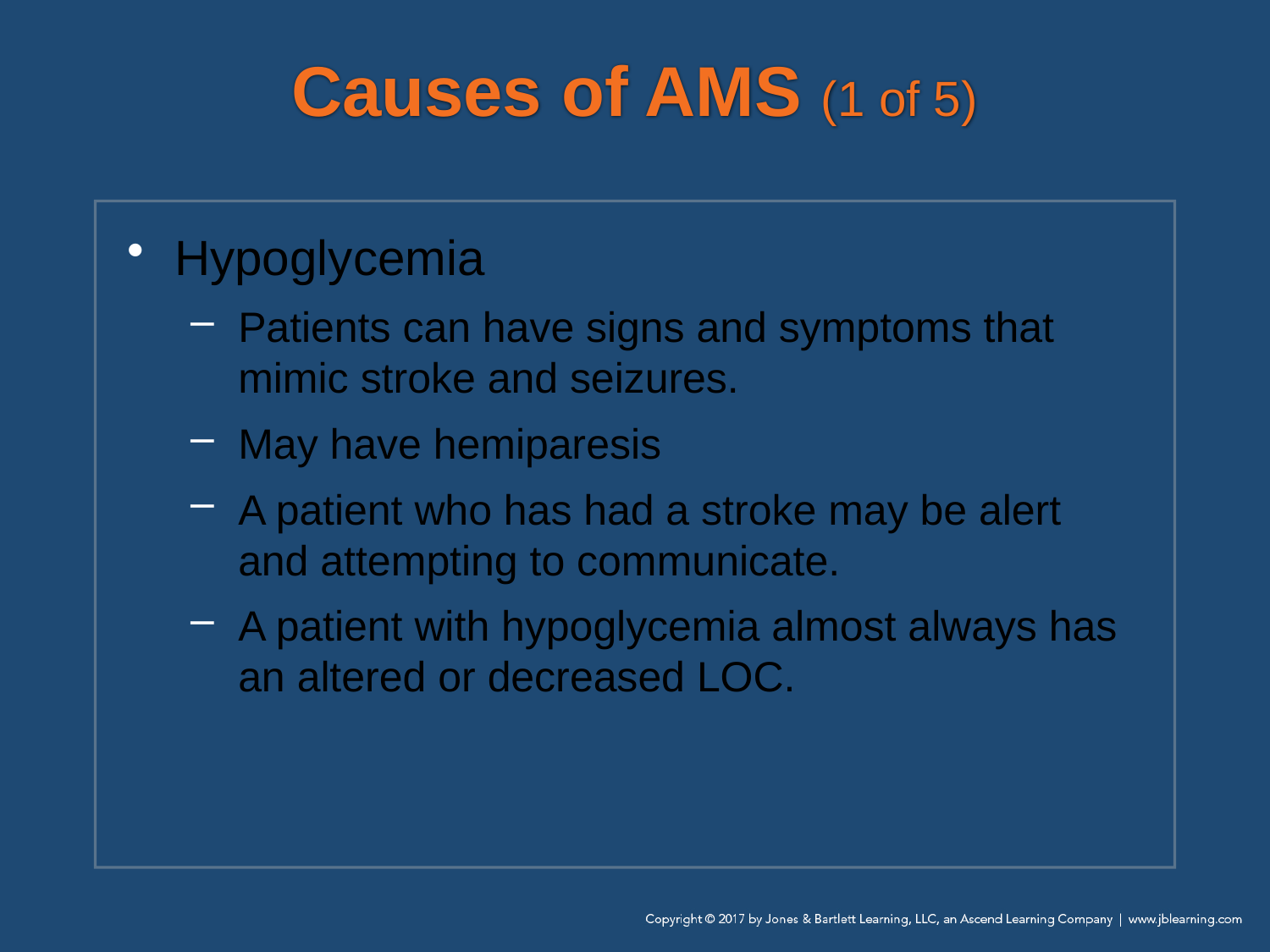

# Causes of AMS (1 of 5)
Hypoglycemia
Patients can have signs and symptoms that mimic stroke and seizures.
May have hemiparesis
A patient who has had a stroke may be alert and attempting to communicate.
A patient with hypoglycemia almost always has an altered or decreased LOC.